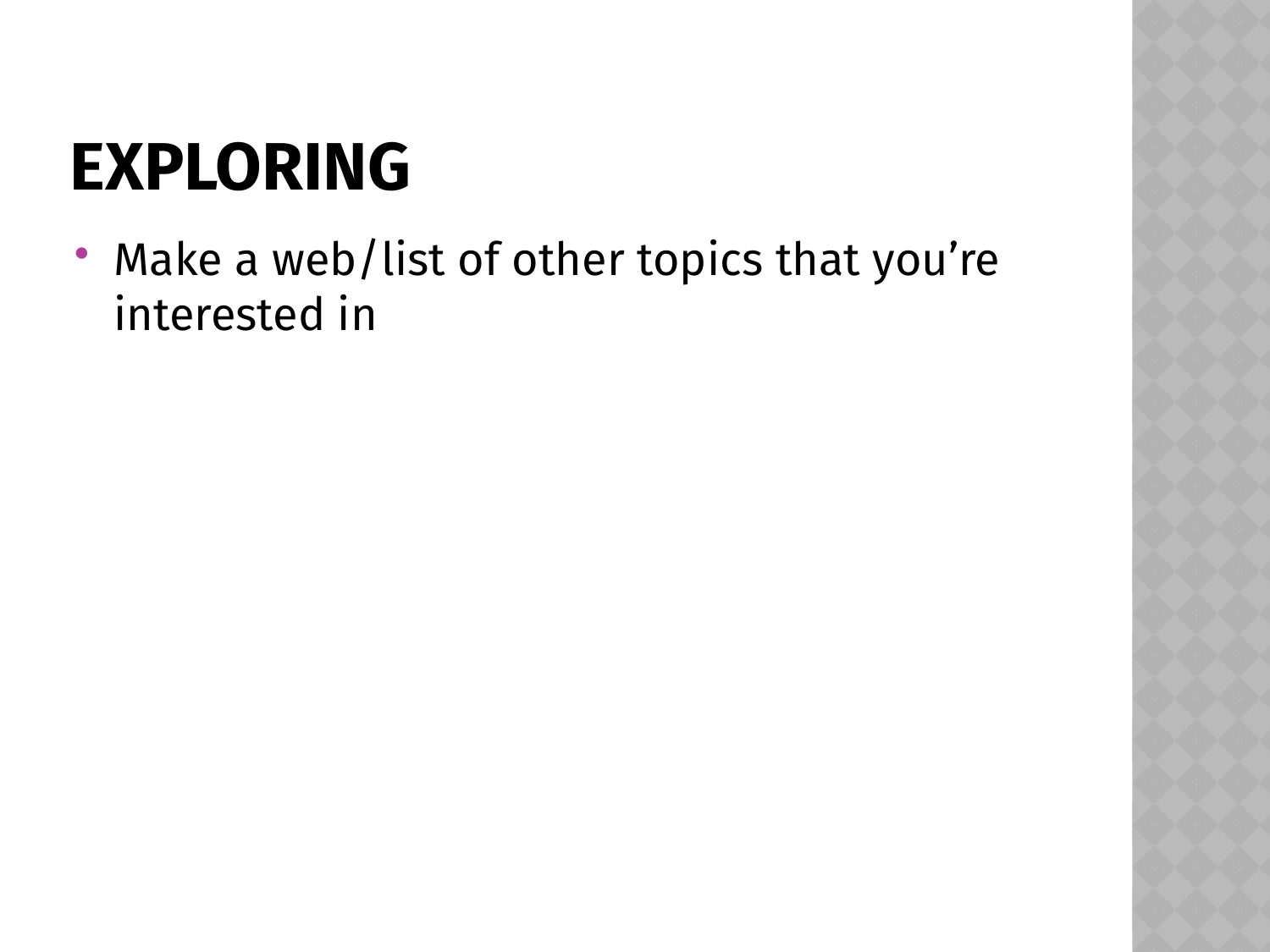

# exploring
Make a web/list of other topics that you’re interested in